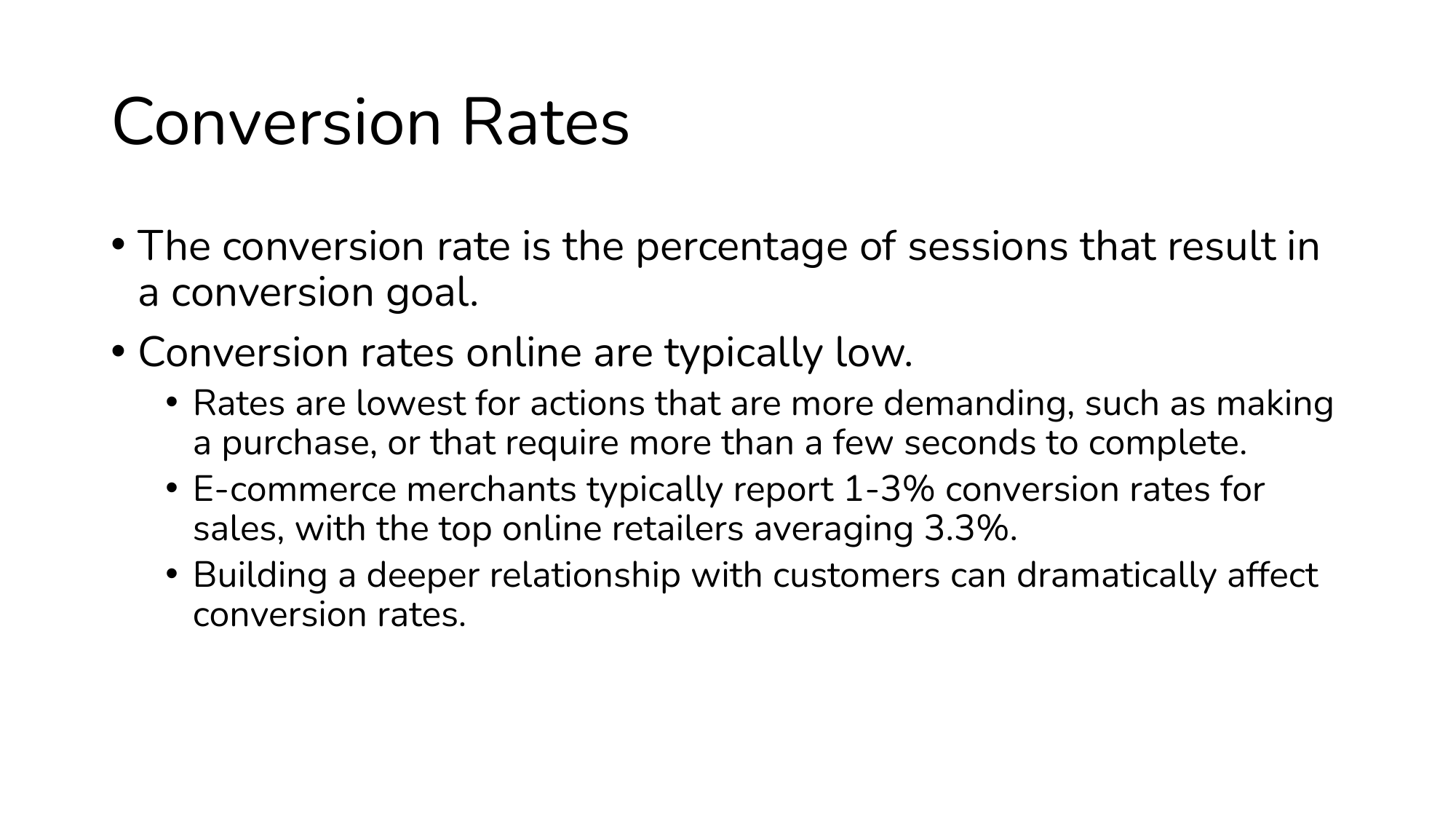

# Conversion Rates
The conversion rate is the percentage of sessions that result in a conversion goal.
Conversion rates online are typically low.
Rates are lowest for actions that are more demanding, such as making a purchase, or that require more than a few seconds to complete.
E-commerce merchants typically report 1-3% conversion rates for sales, with the top online retailers averaging 3.3%.
Building a deeper relationship with customers can dramatically affect conversion rates.